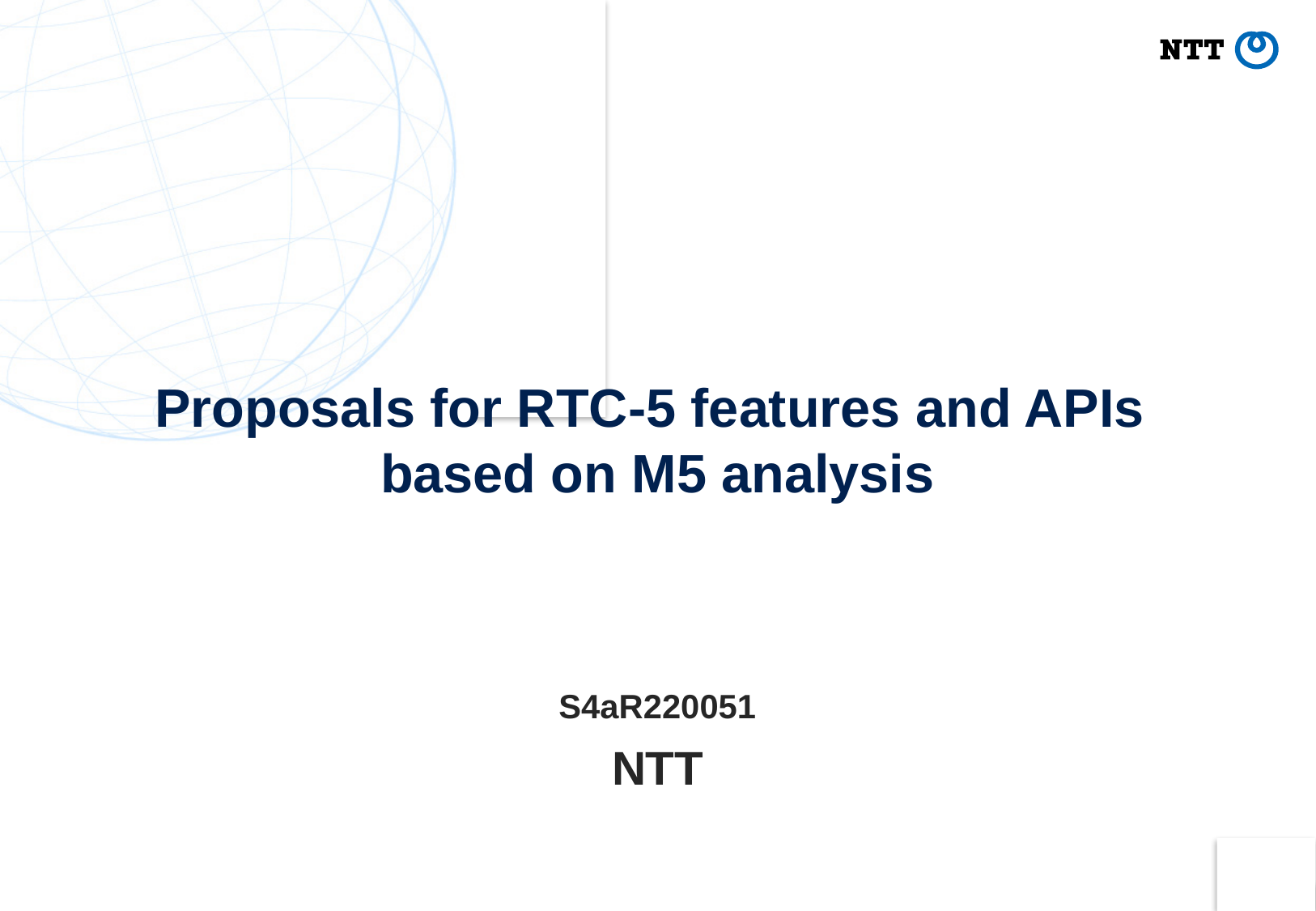

# Proposals for RTC-5 features and APIs based on M5 analysis
S4aR220051
NTT